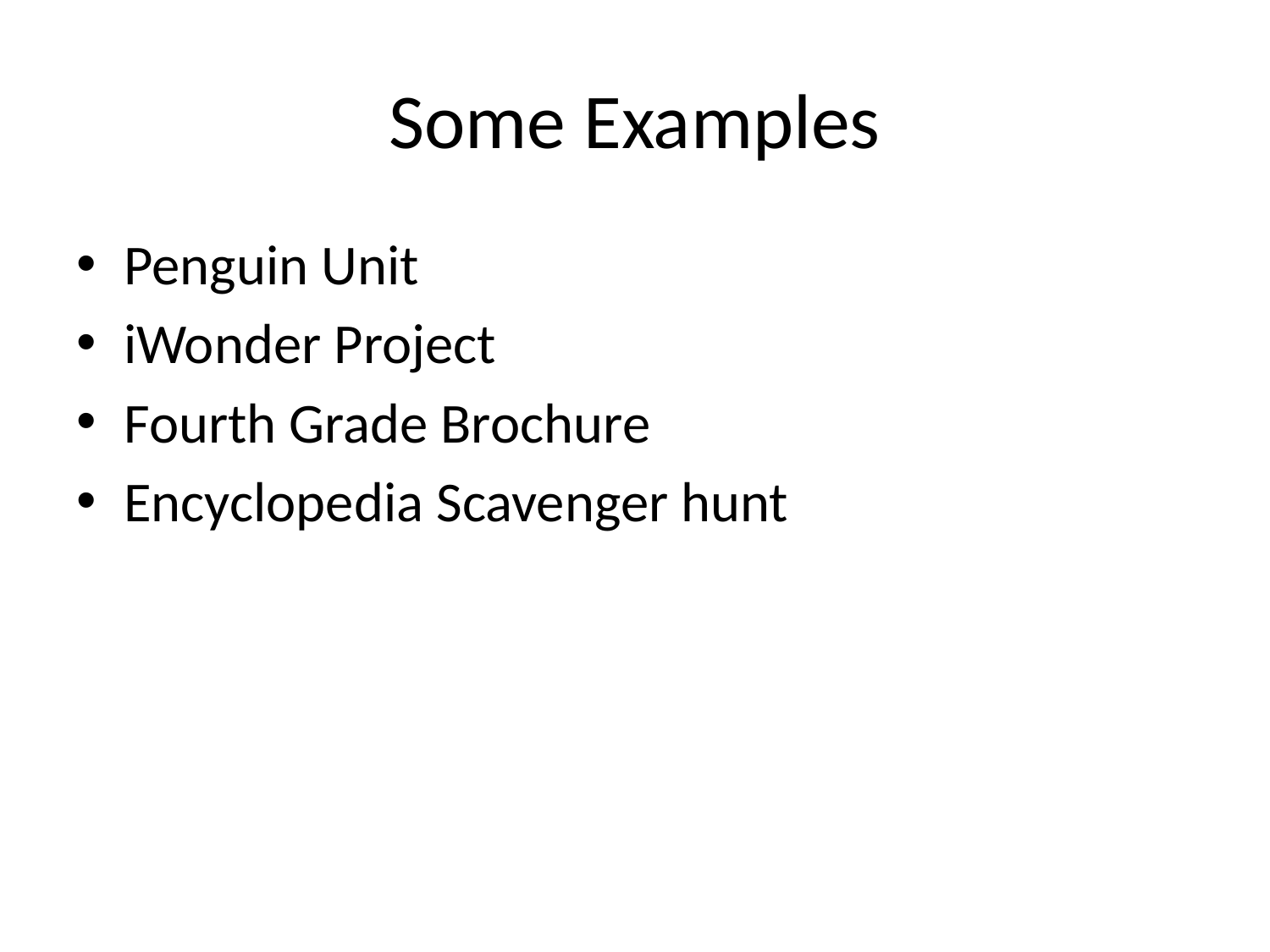

# Some Examples
Penguin Unit
iWonder Project
Fourth Grade Brochure
Encyclopedia Scavenger hunt